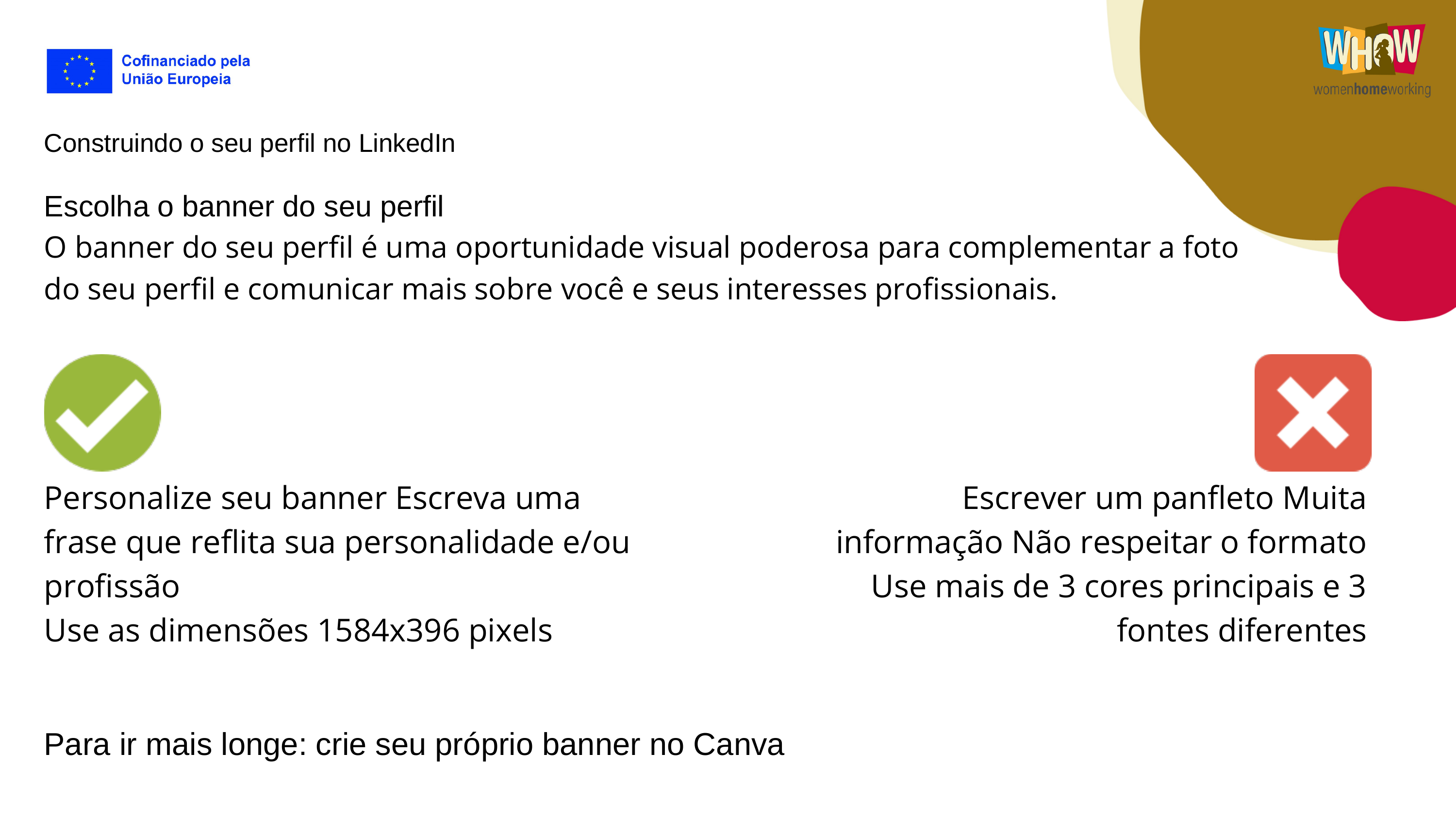

Construindo o seu perfil no LinkedIn
Escolha o banner do seu perfil
O banner do seu perfil é uma oportunidade visual poderosa para complementar a foto do seu perfil e comunicar mais sobre você e seus interesses profissionais.

Personalize seu banner Escreva uma frase que reflita sua personalidade e/ou profissão
Use as dimensões 1584x396 pixels
Escrever um panfleto Muita informação Não respeitar o formato
Use mais de 3 cores principais e 3 fontes diferentes
Para ir mais longe: crie seu próprio banner no Canva